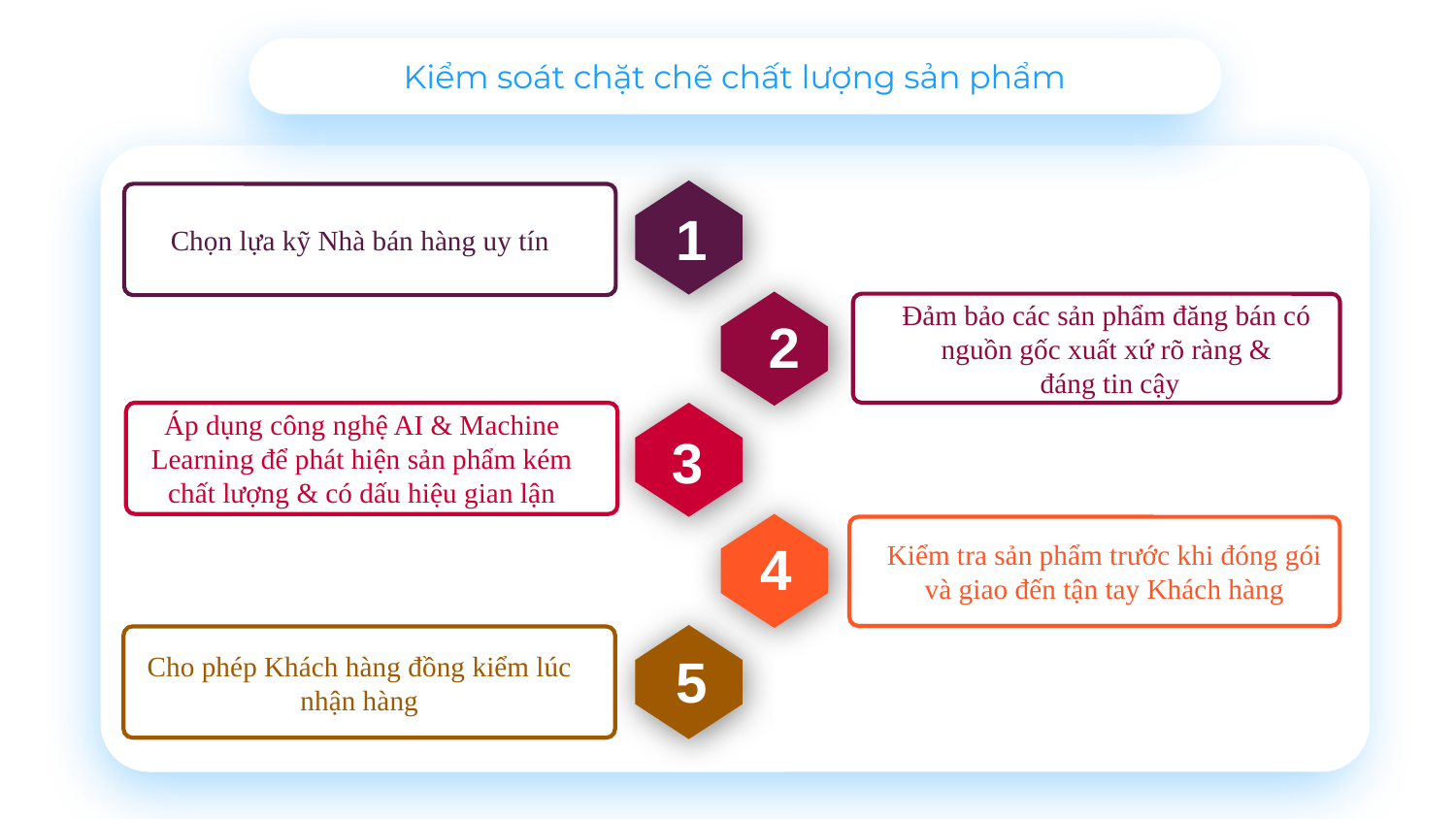

Kiểm soát chặt chẽ chất lượng sản phẩm

Chọn lựa kỹ Nhà bán hàng uy tín

1

Đảm bảo các sản phẩm đăng bán có nguồn gốc xuất xứ rõ ràng &
 đáng tin cậy

2

Áp dụng công nghệ AI & Machine Learning để phát hiện sản phẩm kém chất lượng & có dấu hiệu gian lận

3

Kiểm tra sản phẩm trước khi đóng gói và giao đến tận tay Khách hàng

4

Cho phép Khách hàng đồng kiểm lúc nhận hàng

5